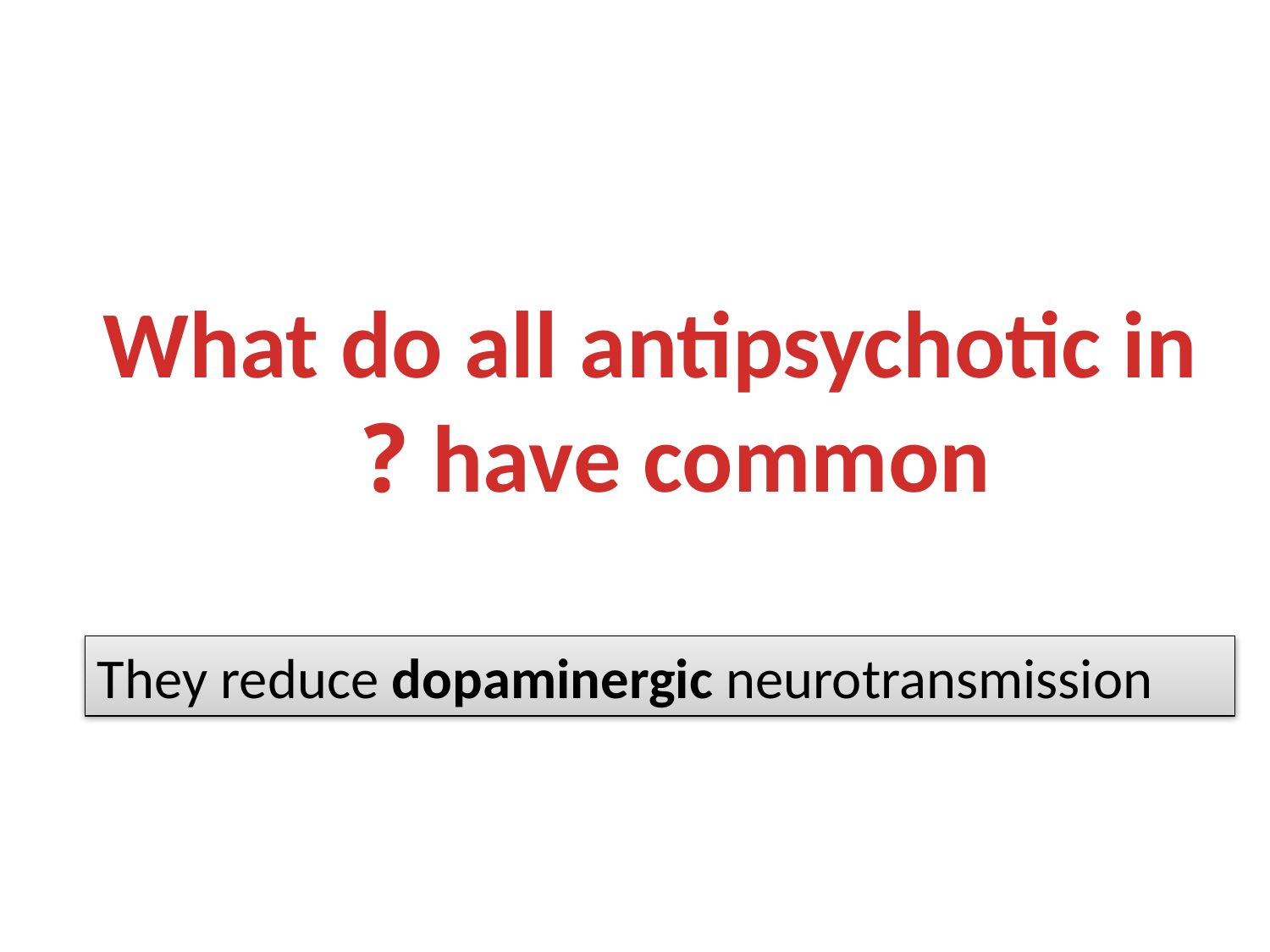

What do all antipsychotic in  have common?
They reduce dopaminergic neurotransmission